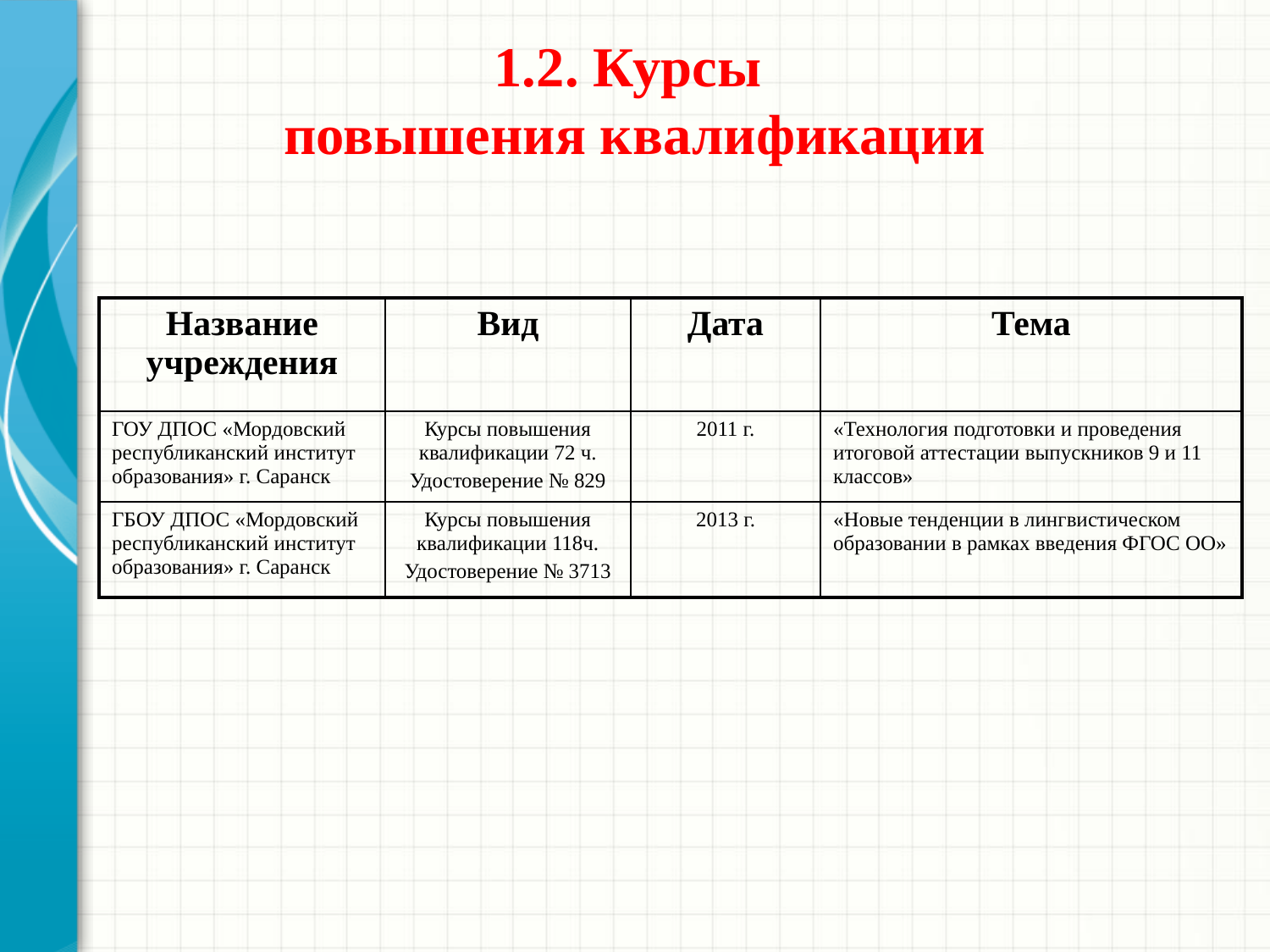

# 1.2. Курсы повышения квалификации
| Название учреждения | Вид | Дата | Тема |
| --- | --- | --- | --- |
| ГОУ ДПОС «Мордовский республиканский институт образования» г. Саранск | Курсы повышения квалификации 72 ч. Удостоверение № 829 | 2011 г. | «Технология подготовки и проведения итоговой аттестации выпускников 9 и 11 классов» |
| ГБОУ ДПОС «Мордовский республиканский институт образования» г. Саранск | Курсы повышения квалификации 118ч. Удостоверение № 3713 | 2013 г. | «Новые тенденции в лингвистическом образовании в рамках введения ФГОС ОО» |